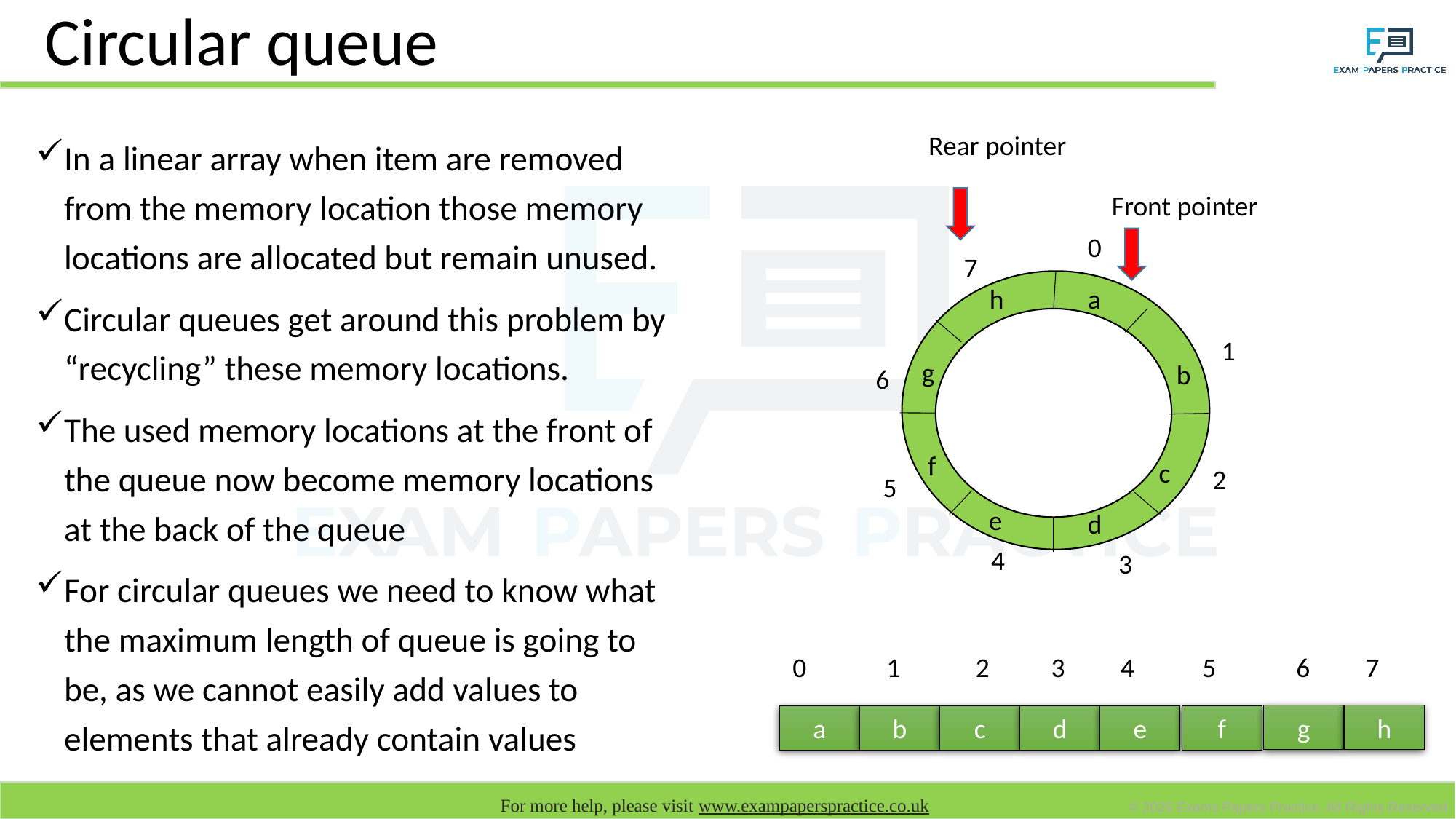

# Circular queue
Rear pointer
In a linear array when item are removed from the memory location those memory locations are allocated but remain unused.
Circular queues get around this problem by “recycling” these memory locations.
The used memory locations at the front of the queue now become memory locations at the back of the queue
For circular queues we need to know what the maximum length of queue is going to be, as we cannot easily add values to elements that already contain values

Front pointer

0

7
a
h
a

1
g
b
6
f
c
2
5
e
d
4
3
0             1	            2          3         4           5             6         7
g
h
f
e
d
c
b
a